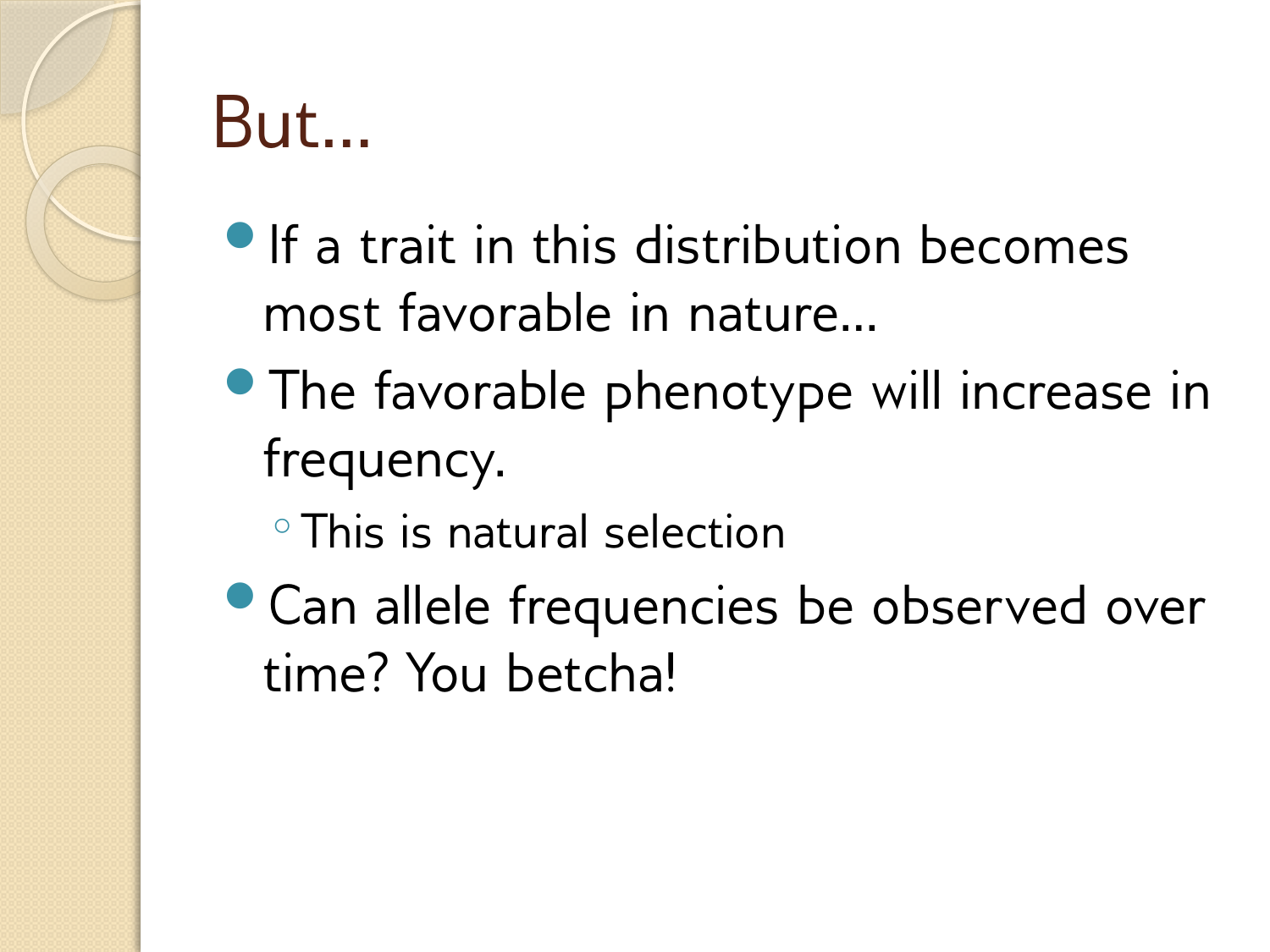

# But…
If a trait in this distribution becomes most favorable in nature…
The favorable phenotype will increase in frequency.
This is natural selection
Can allele frequencies be observed over time? You betcha!